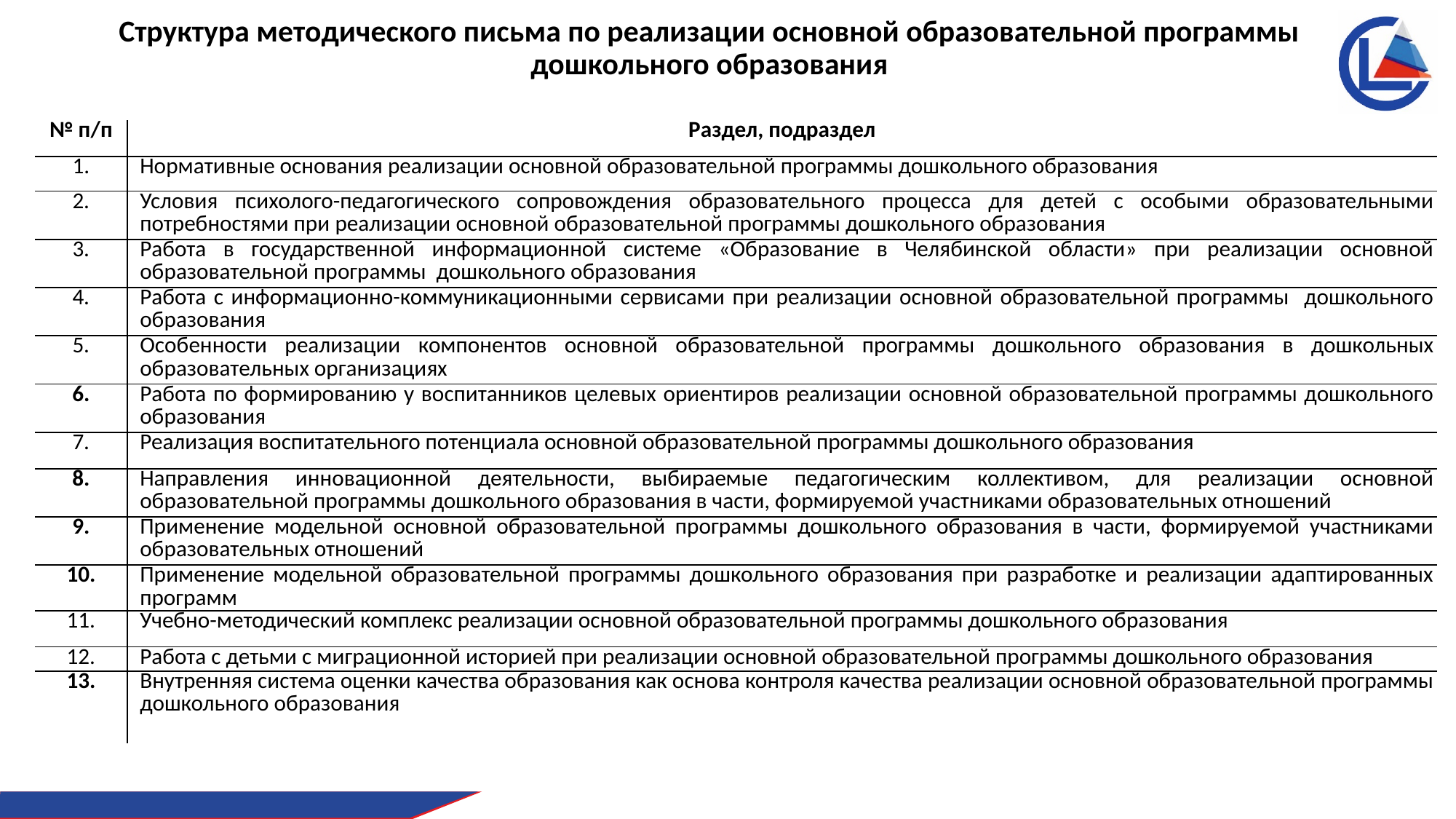

# Структура методического письма по реализации основной образовательной программы дошкольного образования
| № п/п | Раздел, подраздел |
| --- | --- |
| 1. | Нормативные основания реализации основной образовательной программы дошкольного образования |
| 2. | Условия психолого-педагогического сопровождения образовательного процесса для детей с особыми образовательными потребностями при реализации основной образовательной программы дошкольного образования |
| 3. | Работа в государственной информационной системе «Образование в Челябинской области» при реализации основной образовательной программы дошкольного образования |
| 4. | Работа с информационно-коммуникационными сервисами при реализации основной образовательной программы дошкольного образования |
| 5. | Особенности реализации компонентов основной образовательной программы дошкольного образования в дошкольных образовательных организациях |
| 6. | Работа по формированию у воспитанников целевых ориентиров реализации основной образовательной программы дошкольного образования |
| 7. | Реализация воспитательного потенциала основной образовательной программы дошкольного образования |
| 8. | Направления инновационной деятельности, выбираемые педагогическим коллективом, для реализации основной образовательной программы дошкольного образования в части, формируемой участниками образовательных отношений |
| 9. | Применение модельной основной образовательной программы дошкольного образования в части, формируемой участниками образовательных отношений |
| 10. | Применение модельной образовательной программы дошкольного образования при разработке и реализации адаптированных программ |
| 11. | Учебно-методический комплекс реализации основной образовательной программы дошкольного образования |
| 12. | Работа с детьми с миграционной историей при реализации основной образовательной программы дошкольного образования |
| 13. | Внутренняя система оценки качества образования как основа контроля качества реализации основной образовательной программы дошкольного образования |